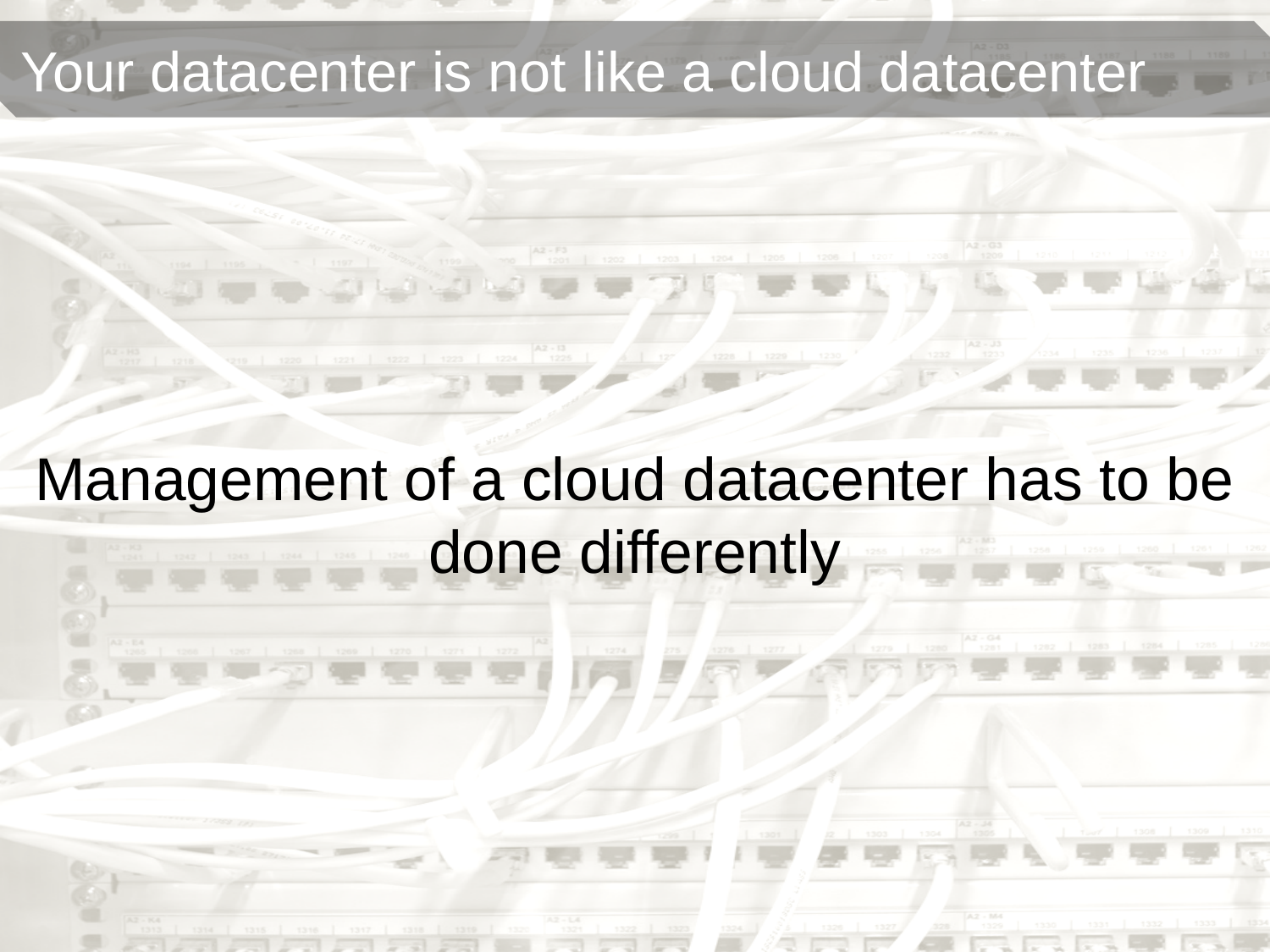

Management of a cloud datacenter has to be done differently